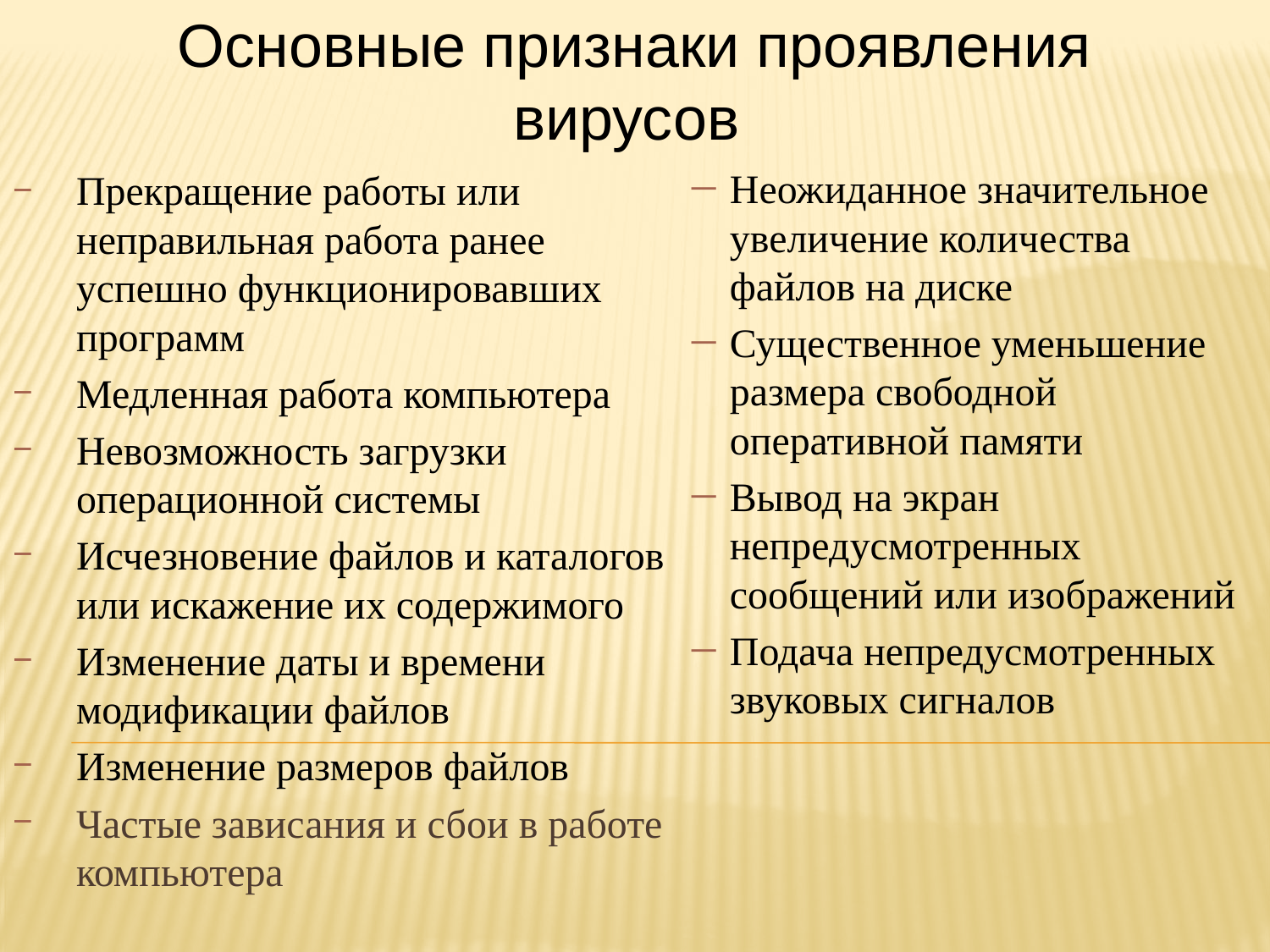

Основные признаки проявления вирусов
Неожиданное значительное увеличение количества файлов на диске
Существенное уменьшение размера свободной оперативной памяти
Вывод на экран непредусмотренных сообщений или изображений
Подача непредусмотренных звуковых сигналов
Прекращение работы или неправильная работа ранее успешно функционировавших программ
Медленная работа компьютера
Невозможность загрузки операционной системы
Исчезновение файлов и каталогов или искажение их содержимого
Изменение даты и времени модификации файлов
Изменение размеров файлов
Частые зависания и сбои в работе компьютера